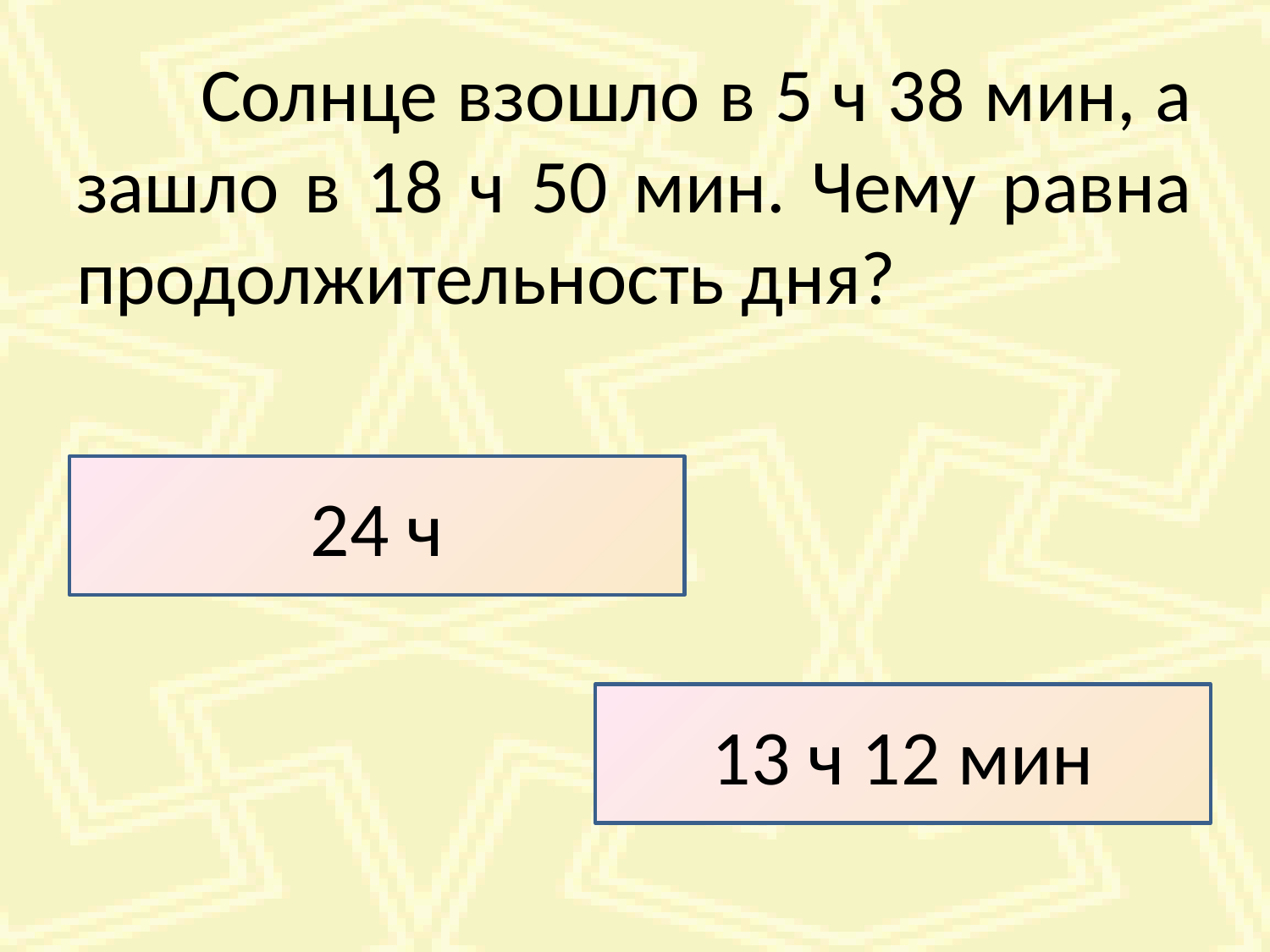

# Солнце взошло в 5 ч 38 мин, а зашло в 18 ч 50 мин. Чему равна продолжительность дня?
24 ч
13 ч 12 мин